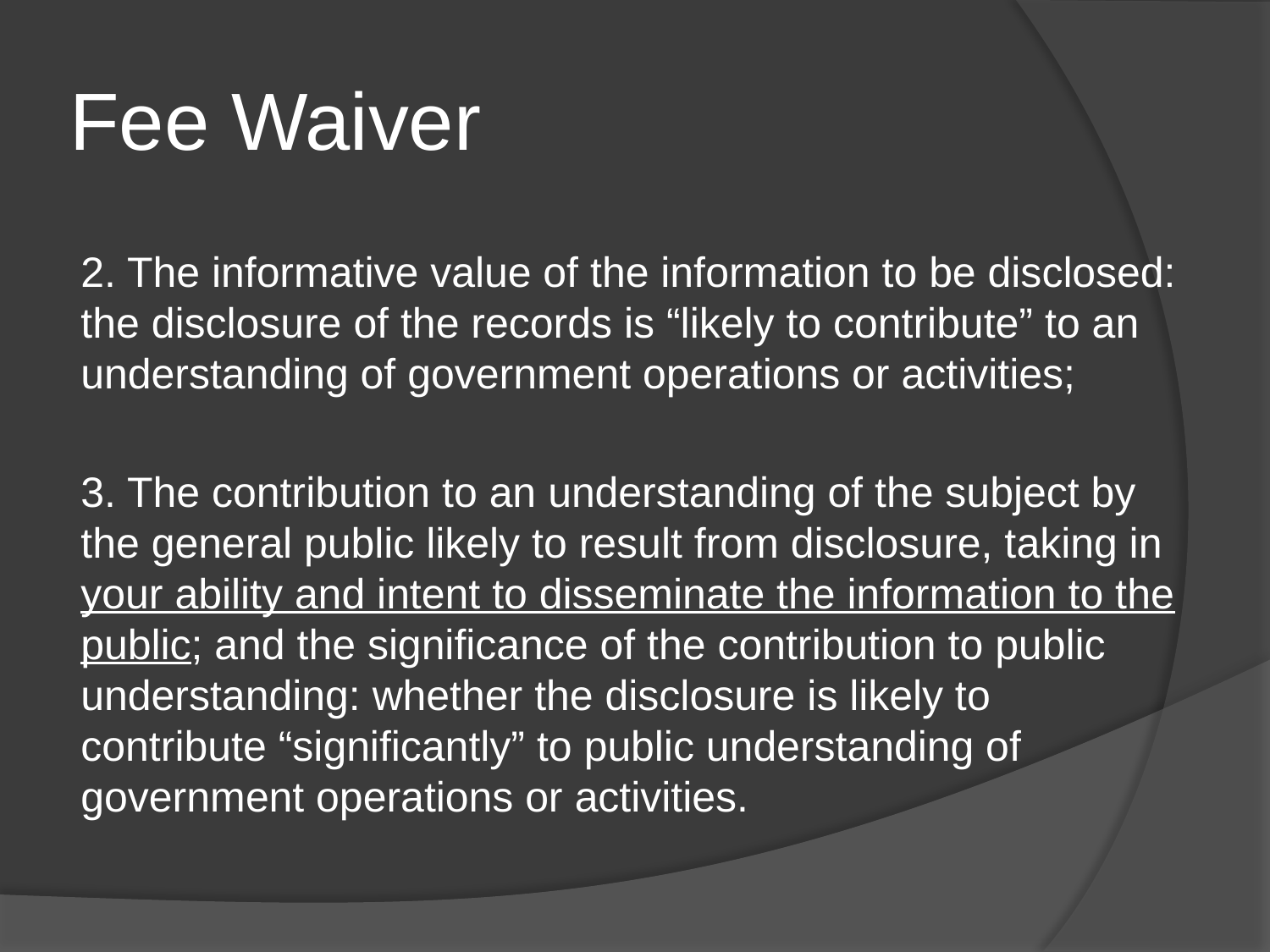

# Fee Waiver

2. The informative value of the information to be disclosed: the disclosure of the records is “likely to contribute” to an understanding of government operations or activities;

3. The contribution to an understanding of the subject by the general public likely to result from disclosure, taking in your ability and intent to disseminate the information to the public; and the significance of the contribution to public understanding: whether the disclosure is likely to contribute “significantly” to public understanding of government operations or activities.